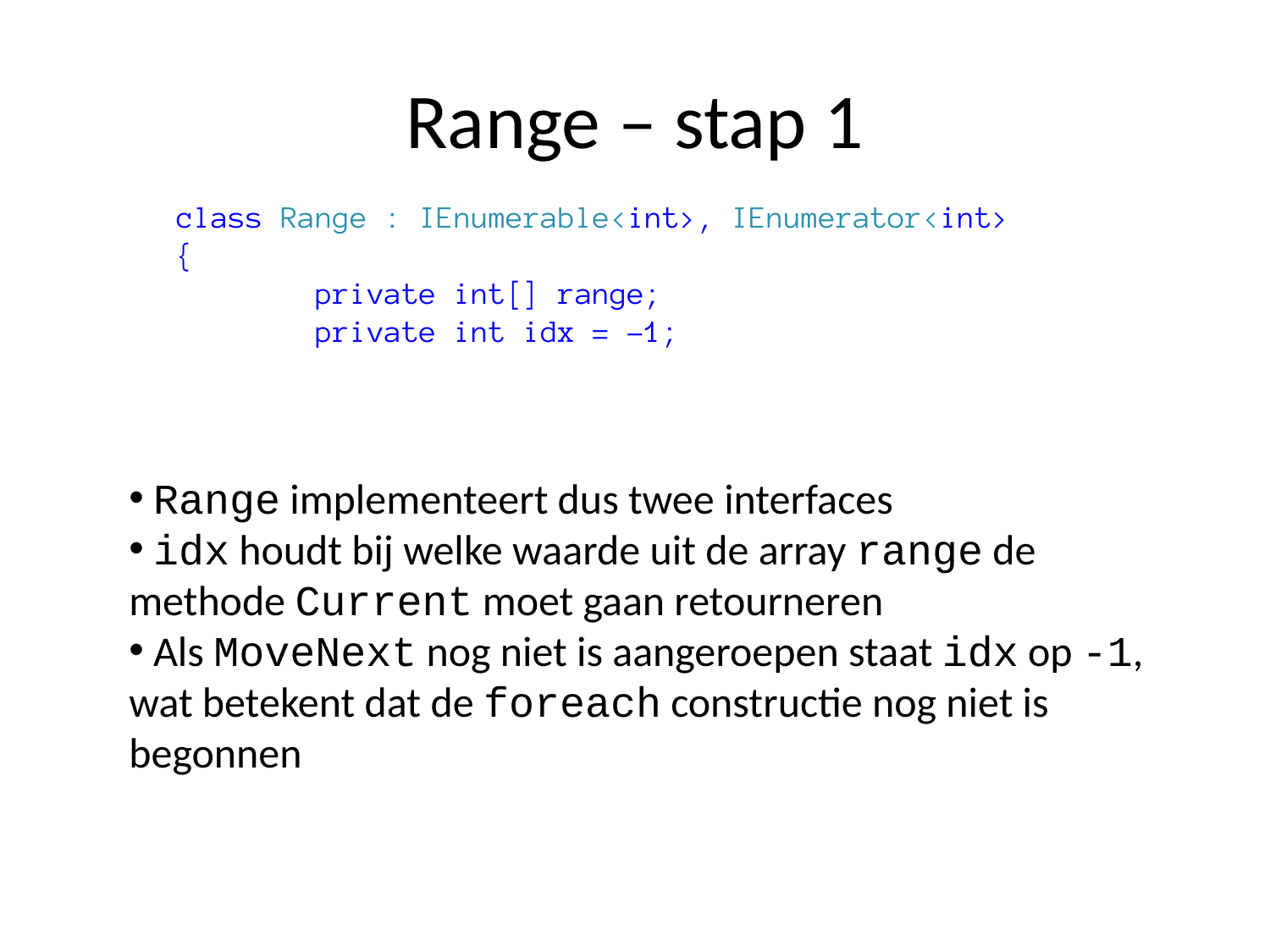

# Range – stap 1
class Range : IEnumerable<int>, IEnumerator<int>
{
        private int[] range;
        private int idx = -1;

 Range implementeert dus twee interfaces
 idx houdt bij welke waarde uit de array range de methode Current moet gaan retourneren
 Als MoveNext nog niet is aangeroepen staat idx op -1, wat betekent dat de foreach constructie nog niet is begonnen